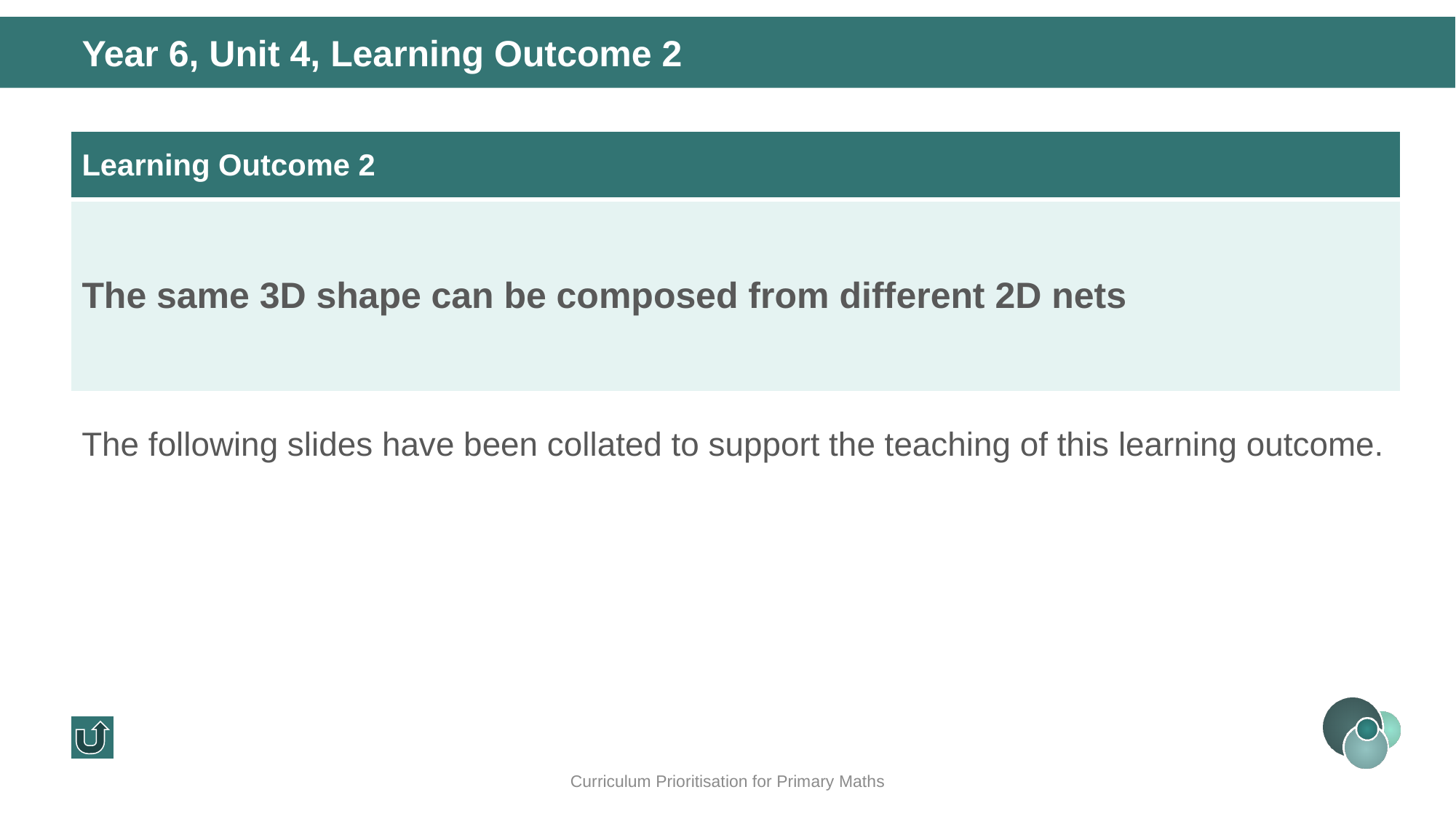

Year 6, Unit 4, Learning Outcome 2
| Learning Outcome 2 |
| --- |
| The same 3D shape can be composed from different 2D nets |
The following slides have been collated to support the teaching of this learning outcome.

Curriculum Prioritisation for Primary Maths